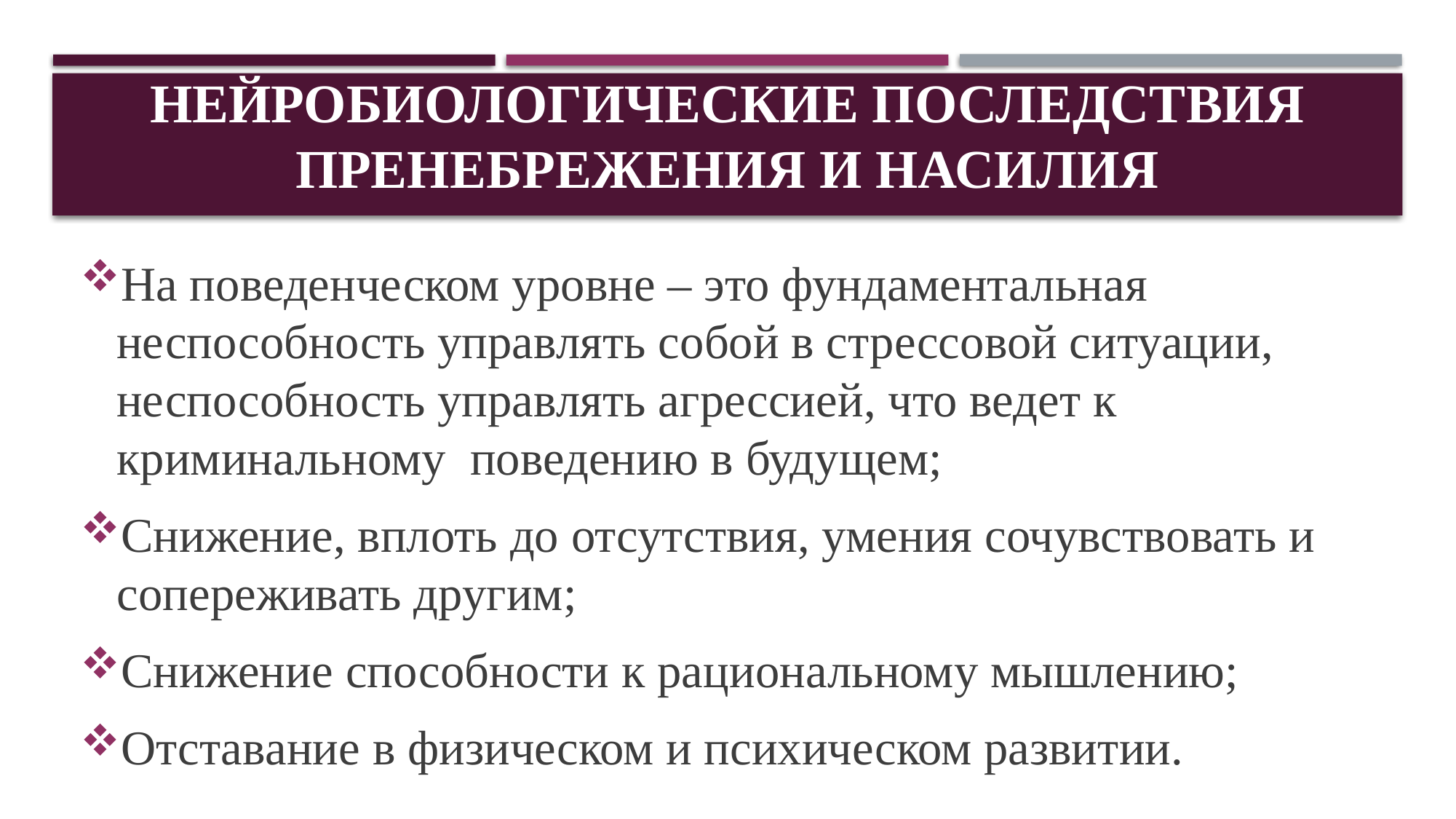

# НЕЙРОБИОЛОГИЧЕСКИЕ ПОСЛЕДСТВИЯ ПРЕНЕБРЕЖЕНИЯ И НАСИЛИЯ
На поведенческом уровне – это фундаментальная неспособность управлять собой в стрессовой ситуации, неспособность управлять агрессией, что ведет к криминальному  поведению в будущем;
Снижение, вплоть до отсутствия, умения сочувствовать и сопереживать другим;
Снижение способности к рациональному мышлению;
Отставание в физическом и психическом развитии.